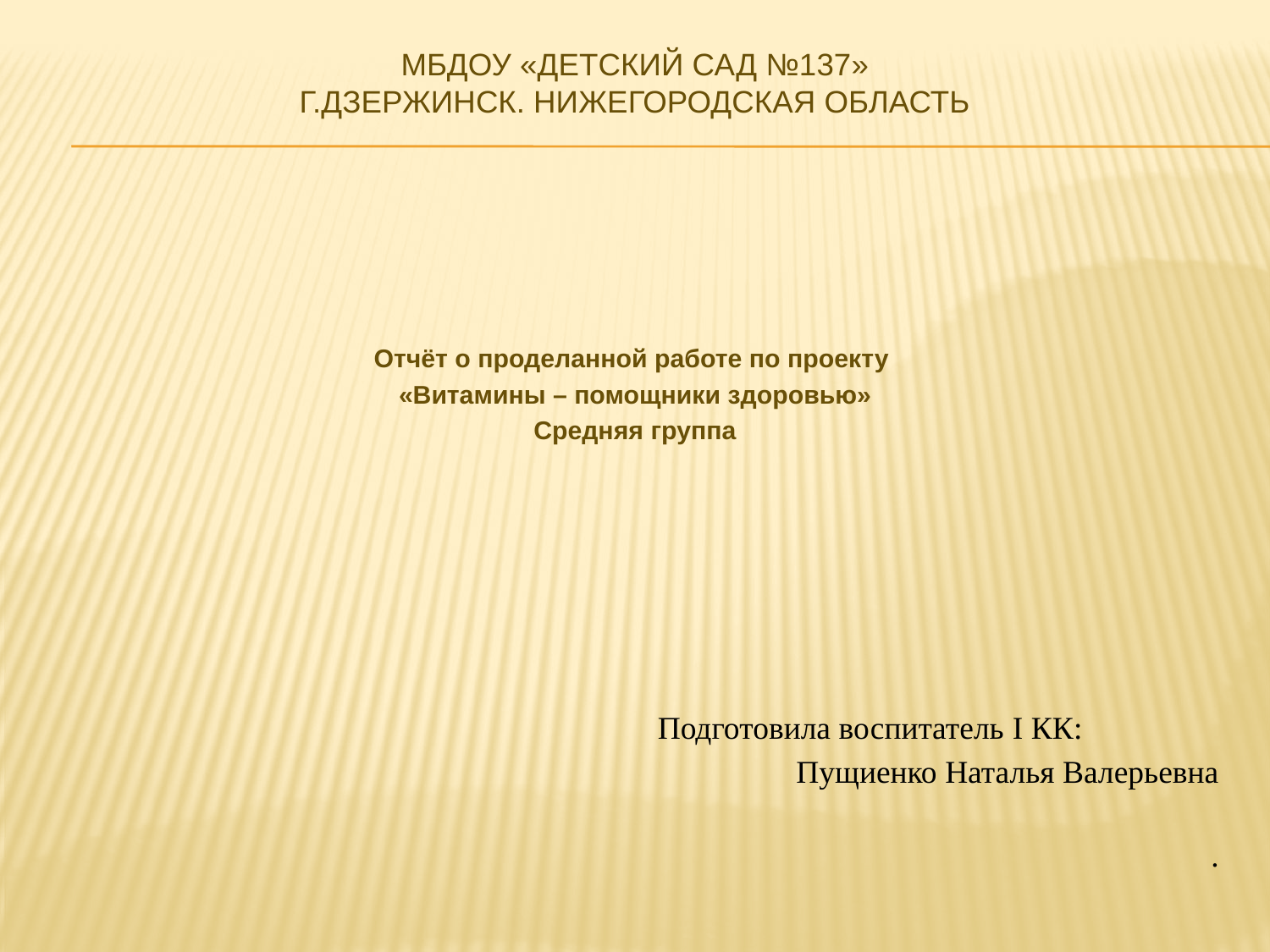

# МБДОУ «Детский сад №137» г.Дзержинск. Нижегородская область
Отчёт о проделанной работе по проекту
«Витамины – помощники здоровью»
Средняя группа

Подготовила воспитатель I КК:                  Пущиенко Наталья Валерьевна
.